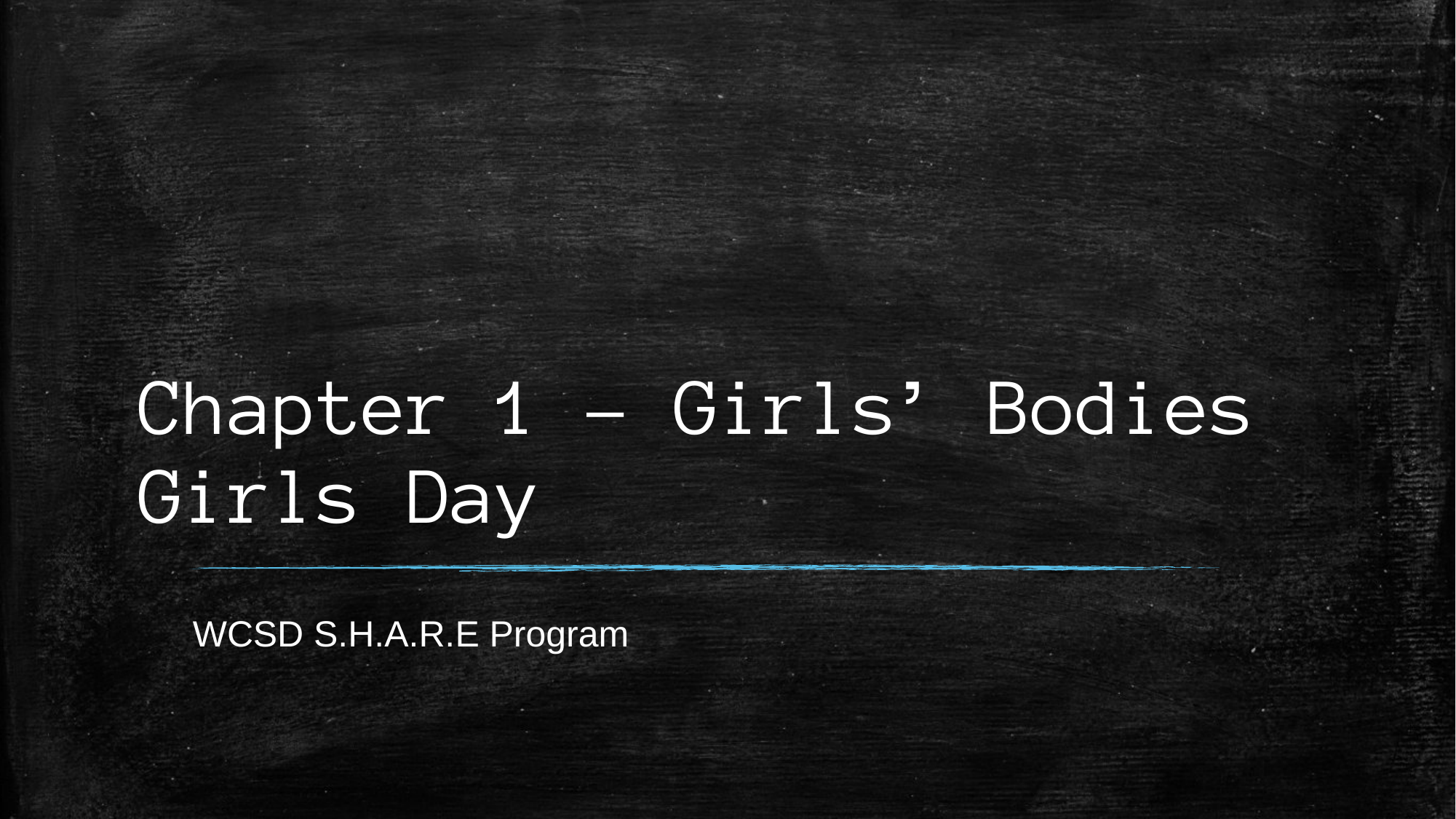

# Chapter 1 – Girls’ Bodies Girls Day
WCSD S.H.A.R.E Program